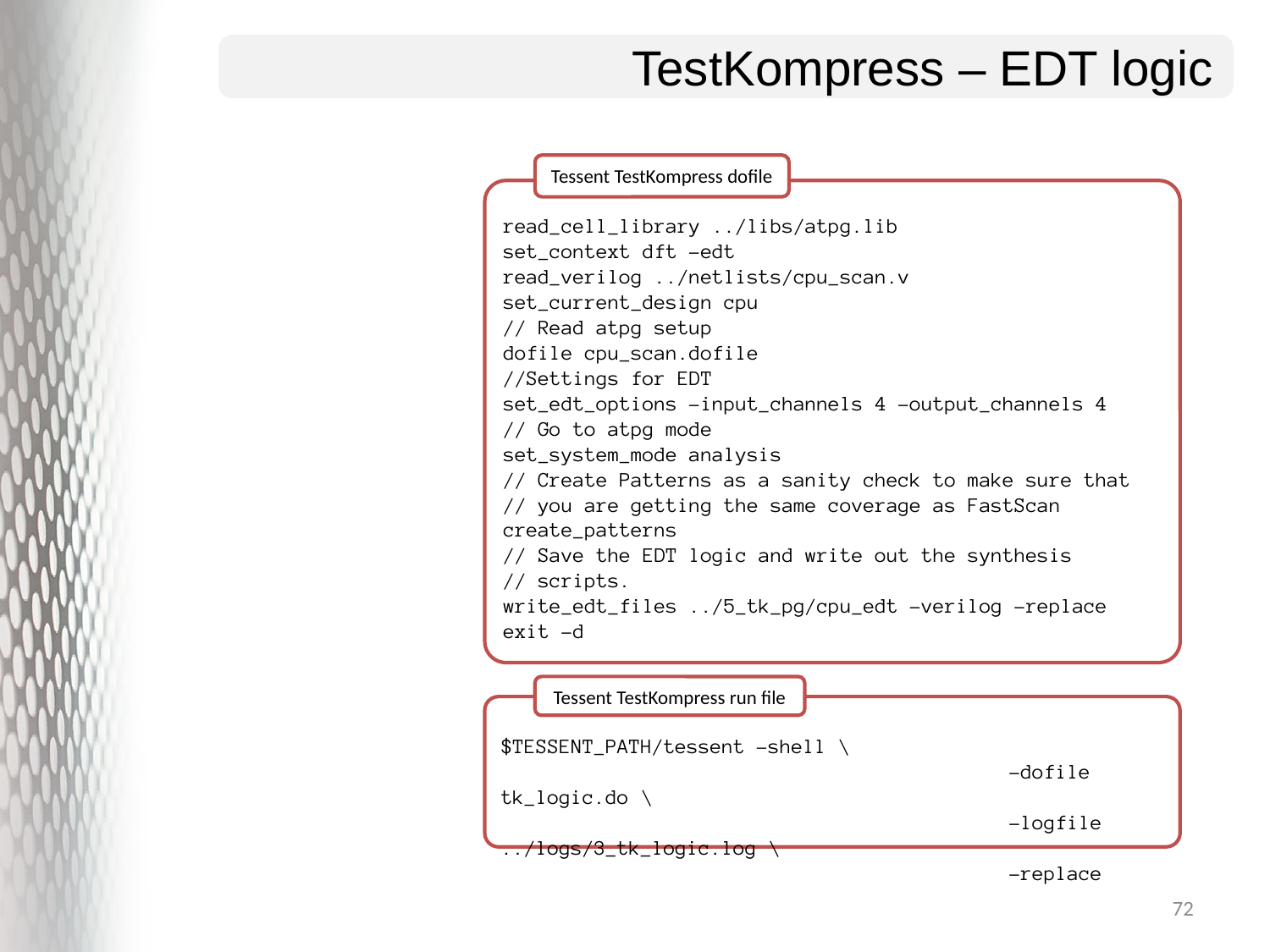

# TestKompress – EDT logic
Tessent TestKompress dofile

read_cell_library ../libs/atpg.lib
set_context dft -edt
read_verilog ../netlists/cpu_scan.v
set_current_design cpu
// Read atpg setup
dofile cpu_scan.dofile
//Settings for EDT
set_edt_options -input_channels 4 -output_channels 4
// Go to atpg mode
set_system_mode analysis
// Create Patterns as a sanity check to make sure that
// you are getting the same coverage as FastScan
create_patterns
// Save the EDT logic and write out the synthesis
// scripts.
write_edt_files ../5_tk_pg/cpu_edt -verilog -replace
exit -d
Tessent TestKompress run file
$TESSENT_PATH/tessent –shell \
				-dofile tk_logic.do \
				-logfile ../logs/3_tk_logic.log \
				-replace
72